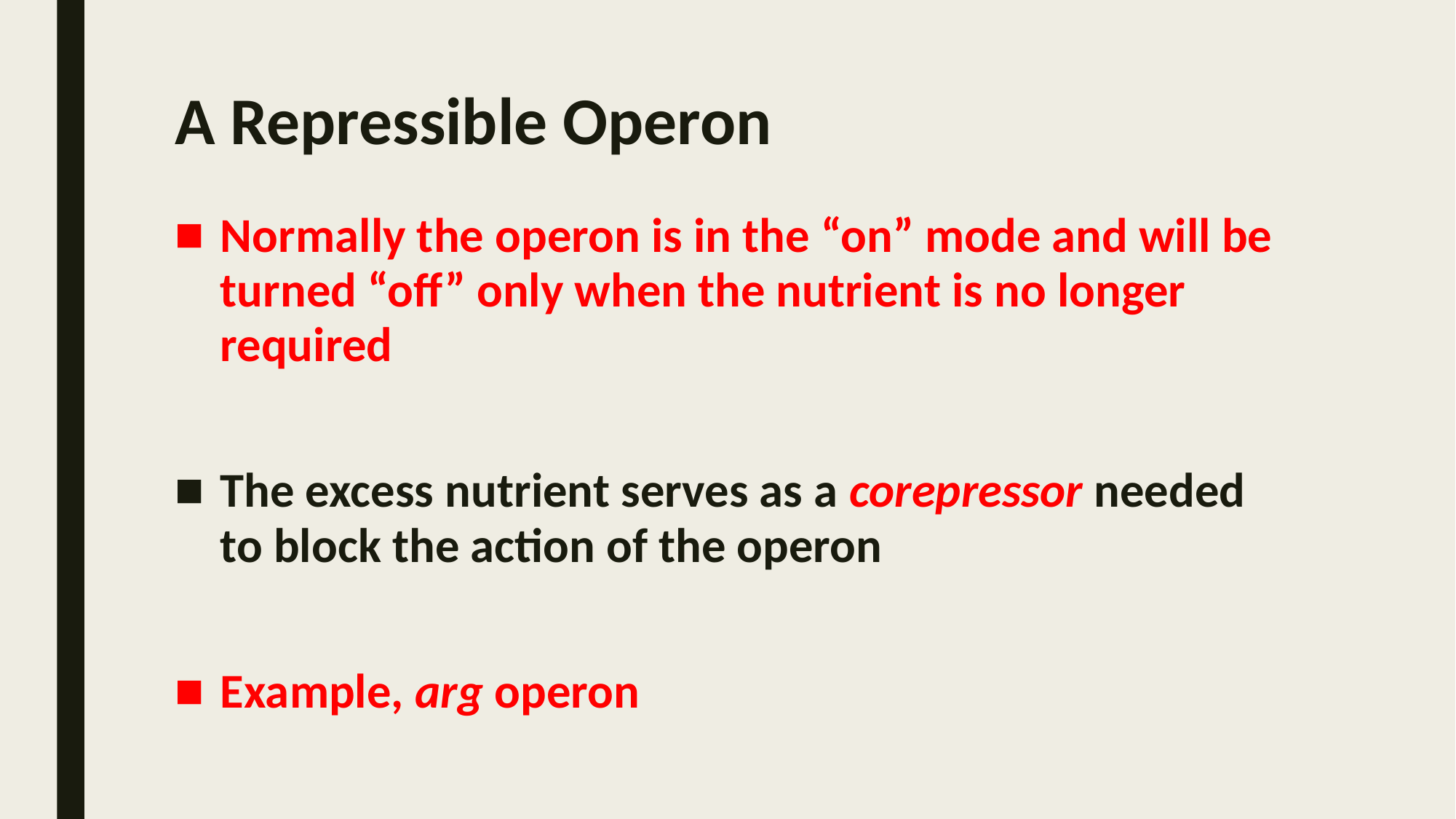

# A Repressible Operon
Normally the operon is in the “on” mode and will be turned “off” only when the nutrient is no longer required

The excess nutrient serves as a corepressor needed to block the action of the operon

Example, arg operon